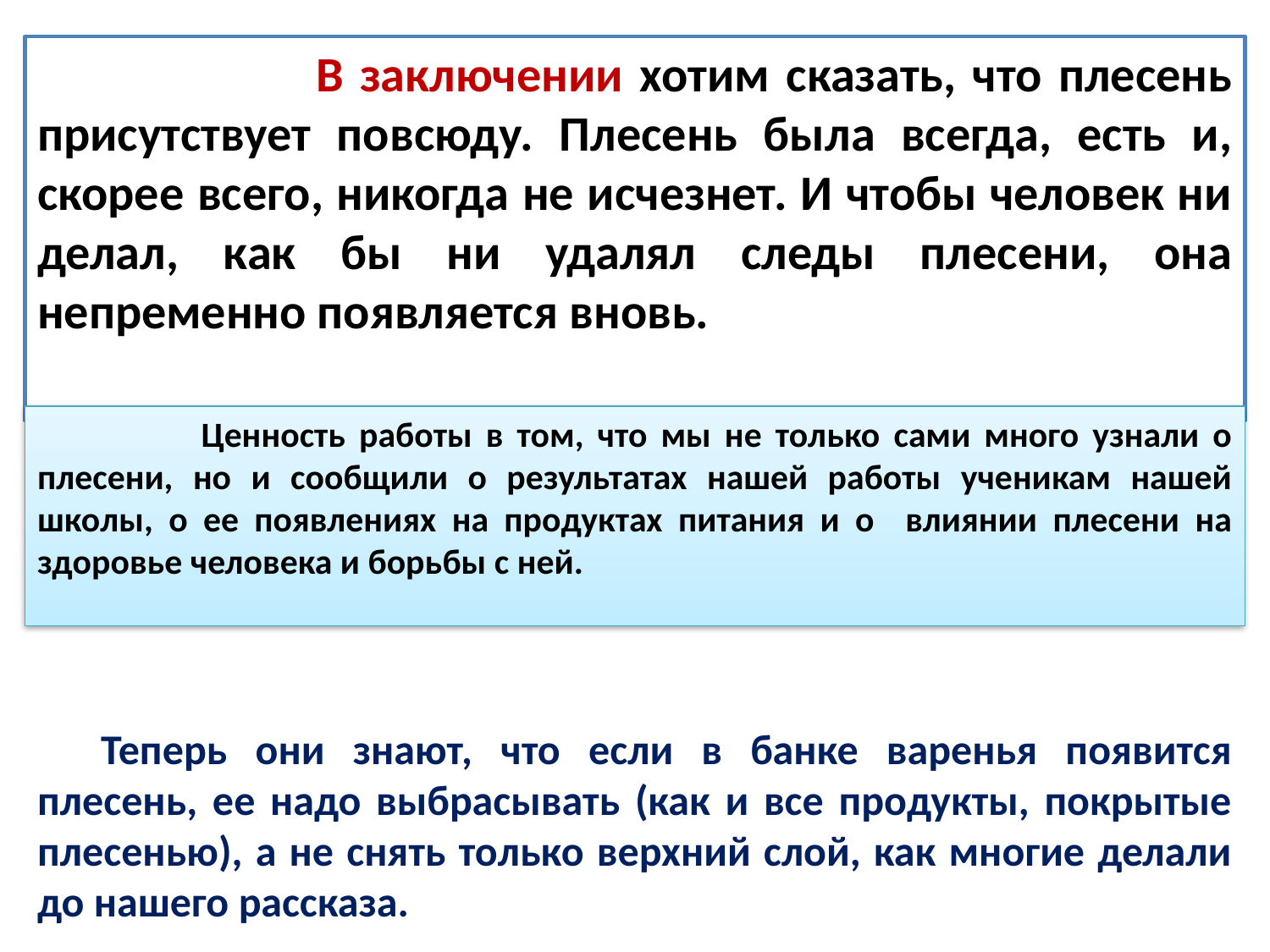

В заключении хотим сказать, что плесень присутствует повсюду. Плесень была всегда, есть и, скорее всего, никогда не исчезнет. И чтобы человек ни делал, как бы ни удалял следы плесени, она непременно появляется вновь.

            Ценность работы в том, что мы не только сами много узнали о плесени, но и сообщили о результатах нашей работы ученикам нашей школы, о ее появлениях на продуктах питания и о  влиянии плесени на здоровье человека и борьбы с ней.

Теперь они знают, что если в банке варенья появится плесень, ее надо выбрасывать (как и все продукты, покрытые плесенью), а не снять только верхний слой, как многие делали до нашего рассказа.